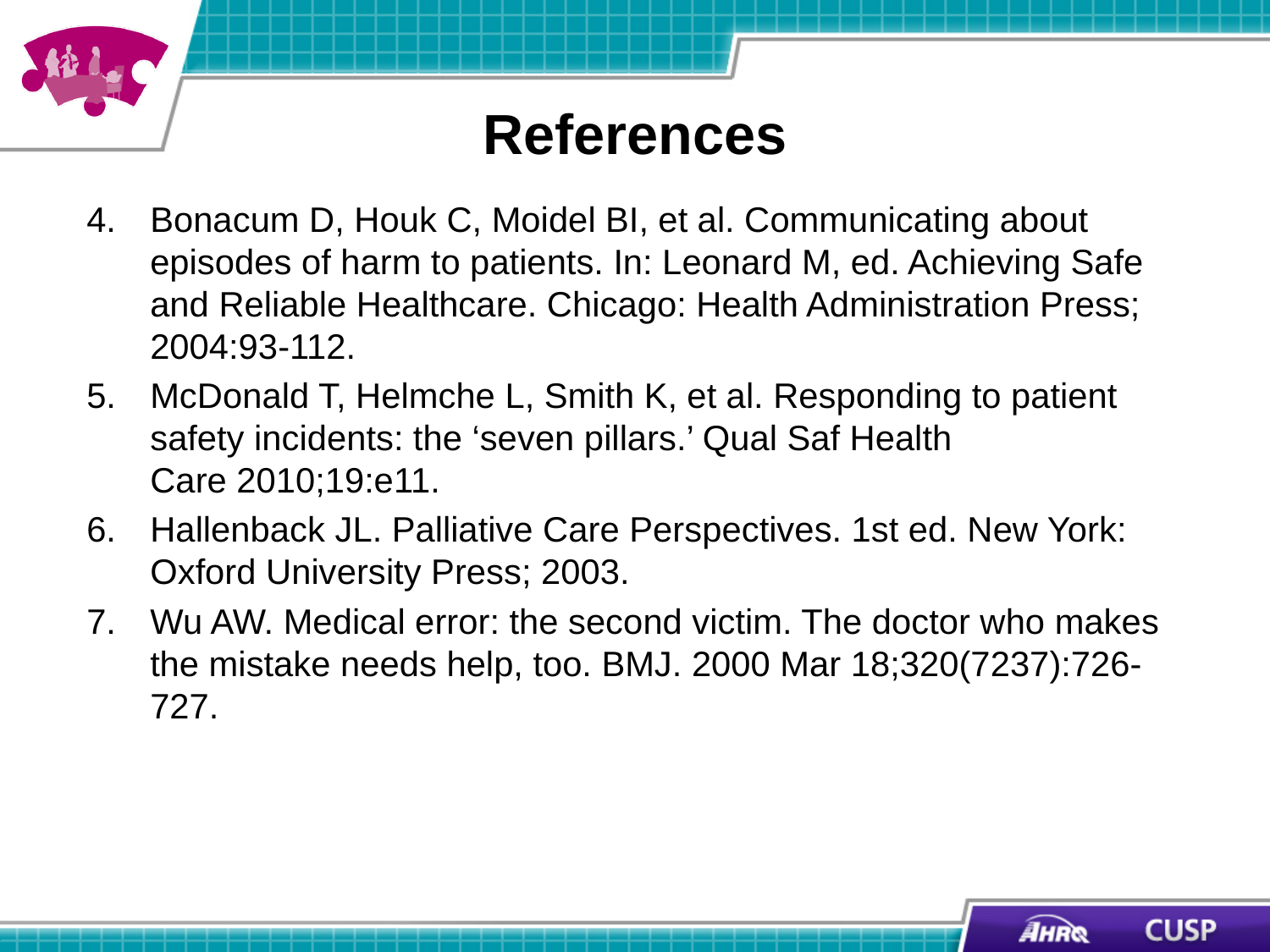

# References
Bonacum D, Houk C, Moidel BI, et al. Communicating about episodes of harm to patients. In: Leonard M, ed. Achieving Safe and Reliable Healthcare. Chicago: Health Administration Press; 2004:93-112.
McDonald T, Helmche L, Smith K, et al. Responding to patient safety incidents: the ‘seven pillars.’ Qual Saf Health Care 2010;19:e11.
Hallenback JL. Palliative Care Perspectives. 1st ed. New York: Oxford University Press; 2003.
Wu AW. Medical error: the second victim. The doctor who makes the mistake needs help, too. BMJ. 2000 Mar 18;320(7237):726-727.